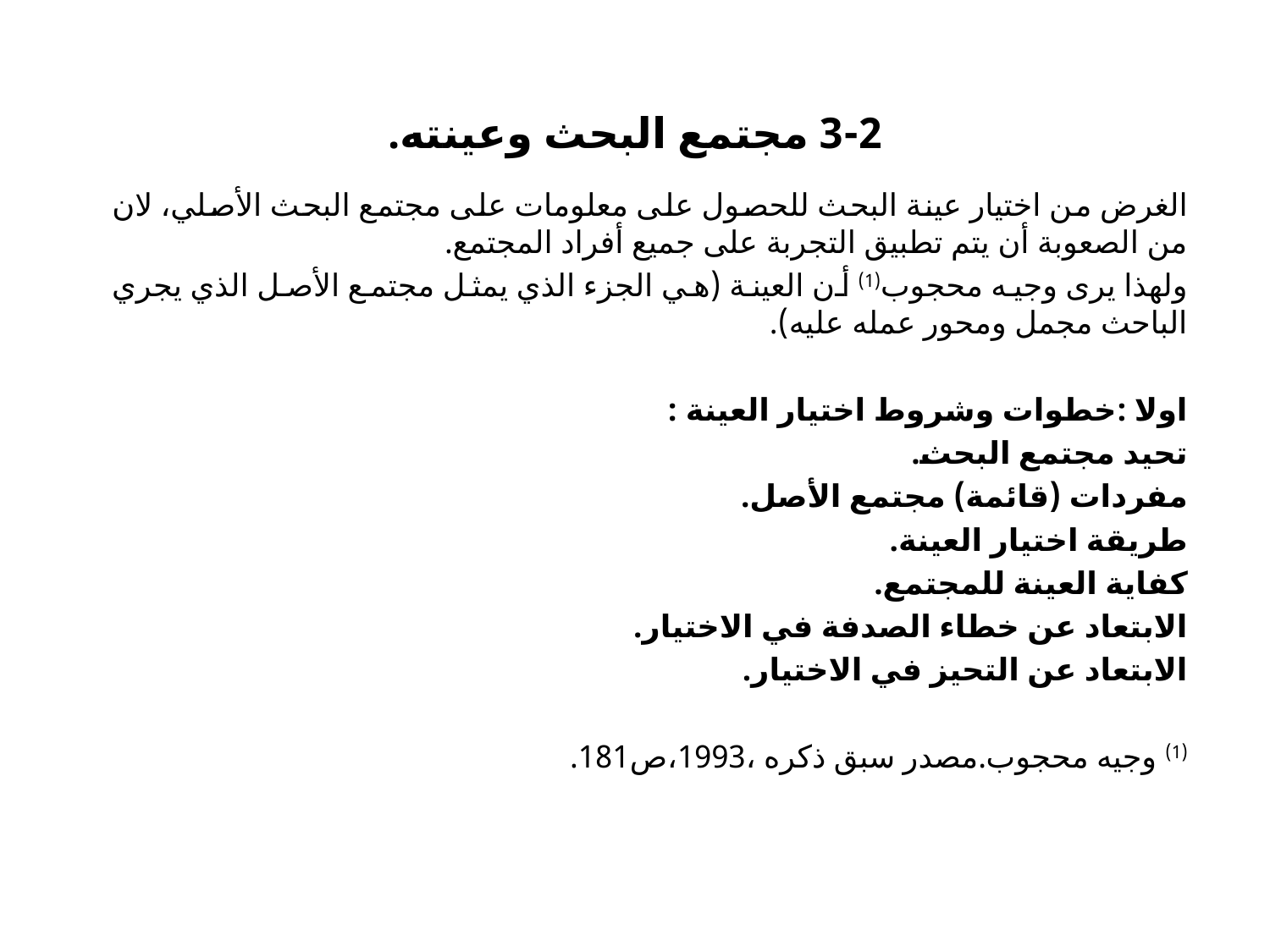

# 3-2 مجتمع البحث وعينته.
الغرض من اختيار عينة البحث للحصول على معلومات على مجتمع البحث الأصلي، لان من الصعوبة أن يتم تطبيق التجربة على جميع أفراد المجتمع.
ولهذا يرى وجيه محجوب(1) أن العينة (هي الجزء الذي يمثل مجتمع الأصل الذي يجري الباحث مجمل ومحور عمله عليه).

اولا :خطوات وشروط اختيار العينة :
تحيد مجتمع البحث.
مفردات (قائمة) مجتمع الأصل.
طريقة اختيار العينة.
كفاية العينة للمجتمع.
الابتعاد عن خطاء الصدفة في الاختيار.
الابتعاد عن التحيز في الاختيار.

(1) وجيه محجوب.مصدر سبق ذكره ،1993،ص181.